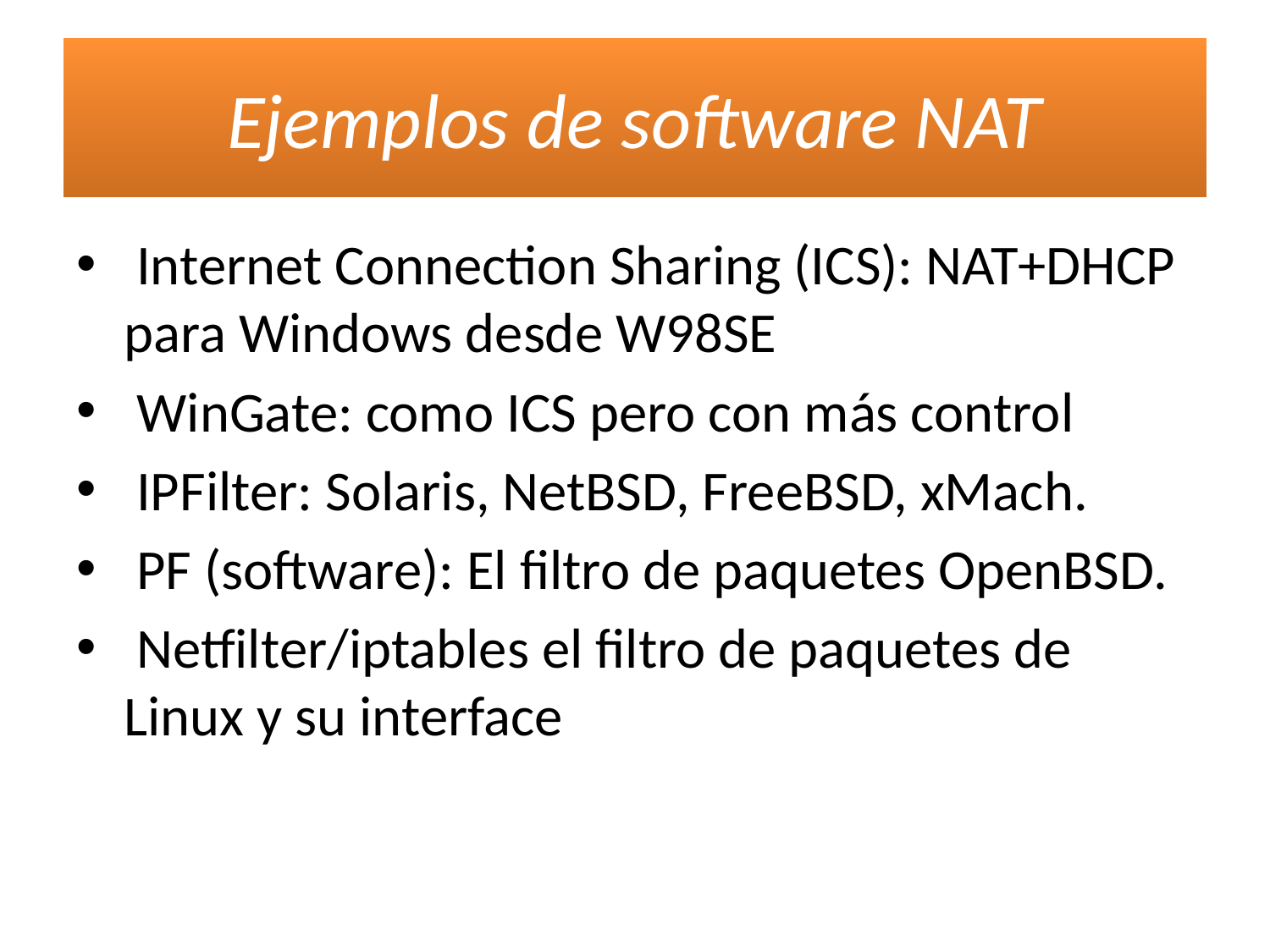

# Ejemplos de software NAT
 Internet Connection Sharing (ICS): NAT+DHCP para Windows desde W98SE
 WinGate: como ICS pero con más control
 IPFilter: Solaris, NetBSD, FreeBSD, xMach.
 PF (software): El filtro de paquetes OpenBSD.
 Netfilter/iptables el filtro de paquetes de Linux y su interface